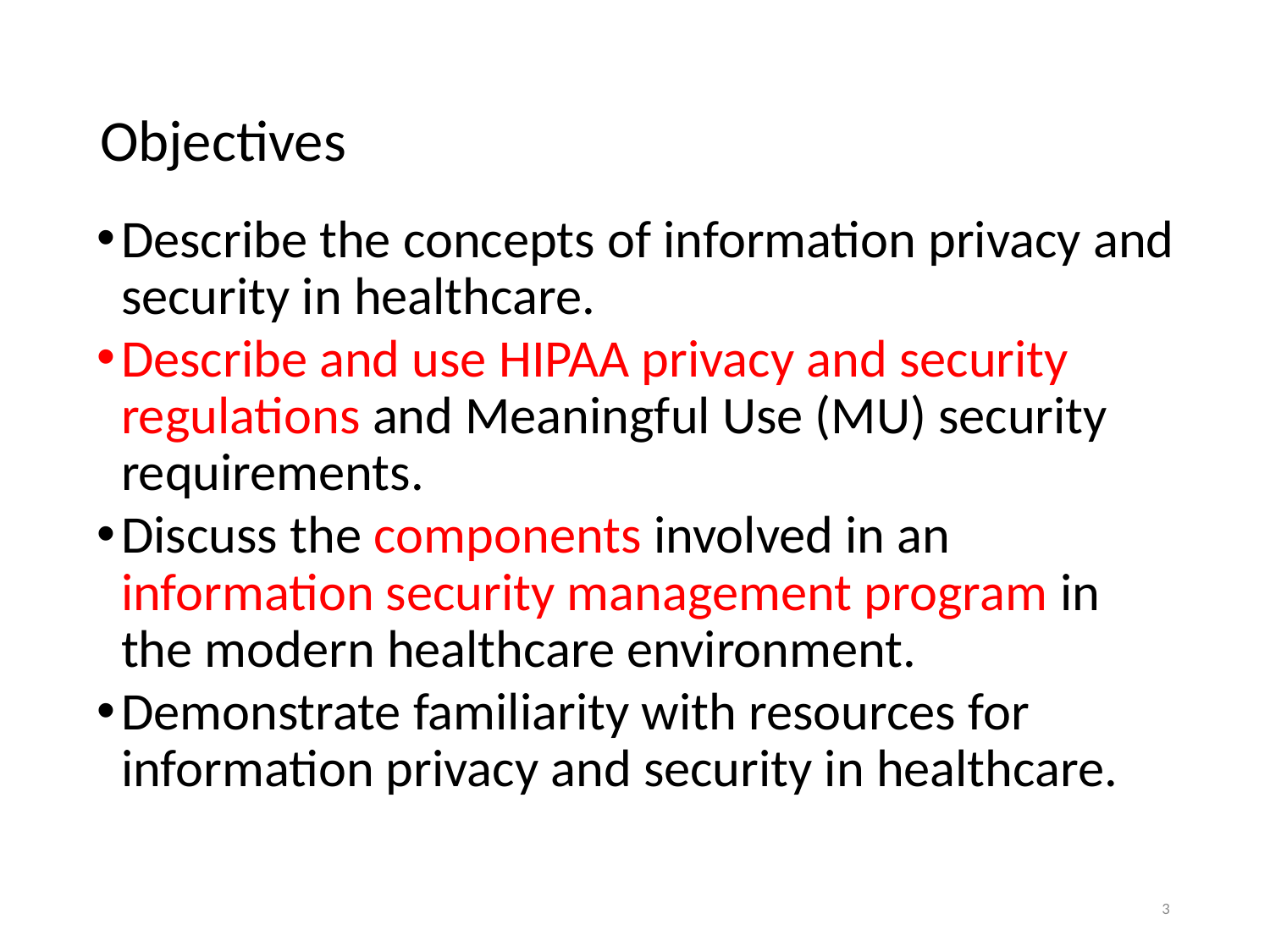

# Objectives
Describe the concepts of information privacy and security in healthcare.
Describe and use HIPAA privacy and security regulations and Meaningful Use (MU) security requirements.
Discuss the components involved in an information security management program in the modern healthcare environment.
Demonstrate familiarity with resources for information privacy and security in healthcare.

3